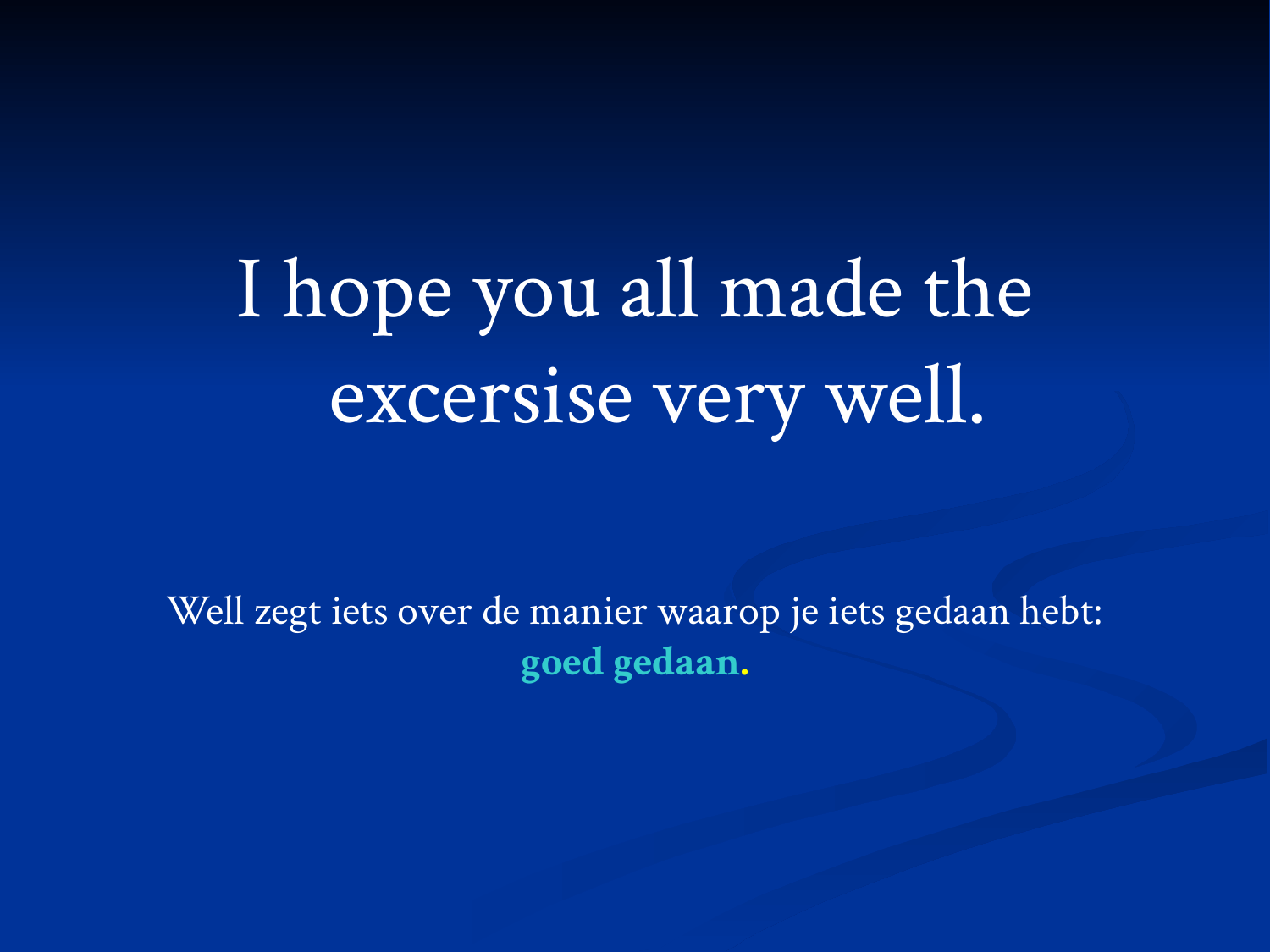

#
I hope you all made the excersise very well.
Well zegt iets over de manier waarop je iets gedaan hebt:
goed gedaan.